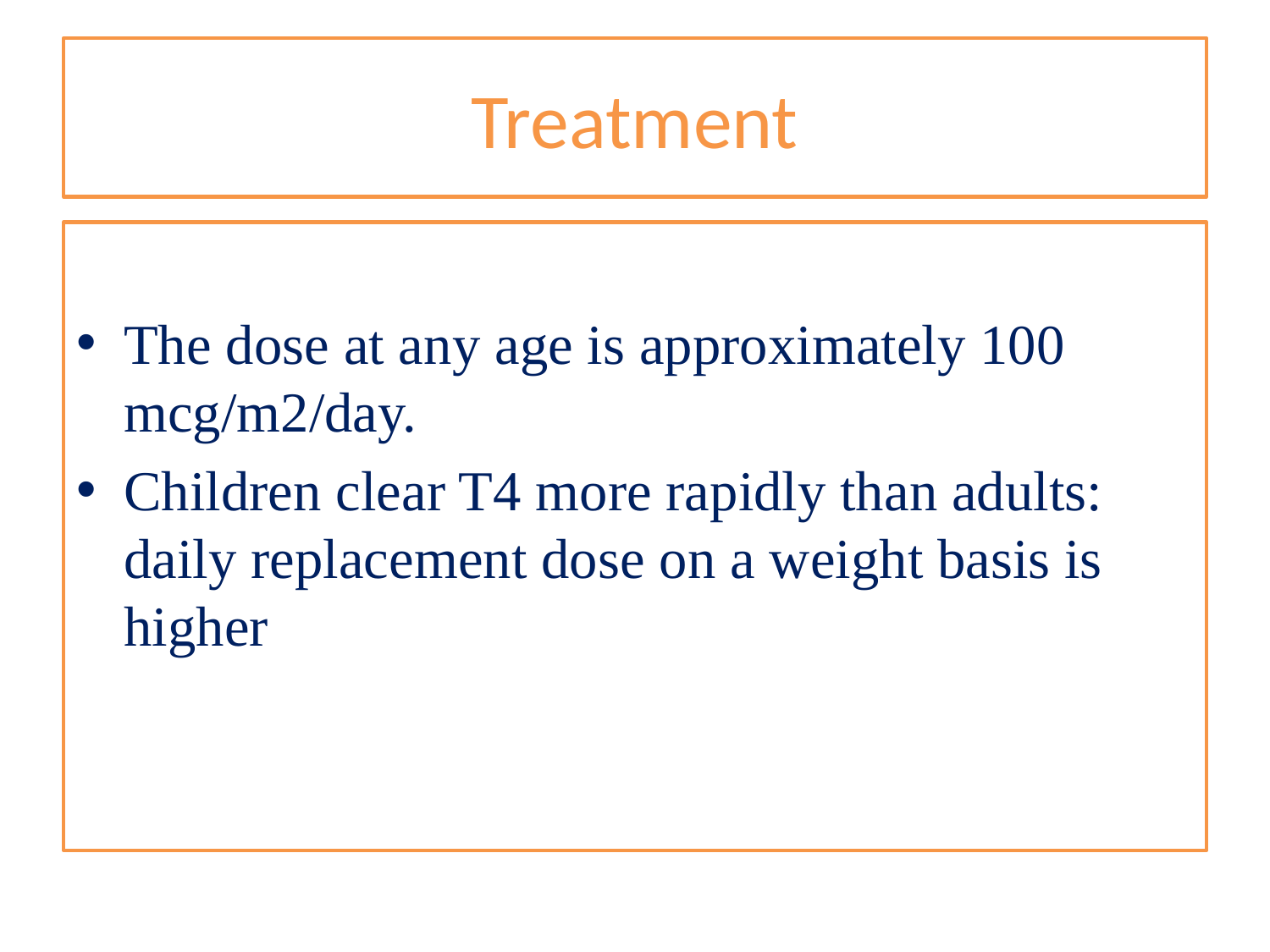

# Treatment

The dose at any age is approximately 100 mcg/m2/day.
Children clear T4 more rapidly than adults: daily replacement dose on a weight basis is higher